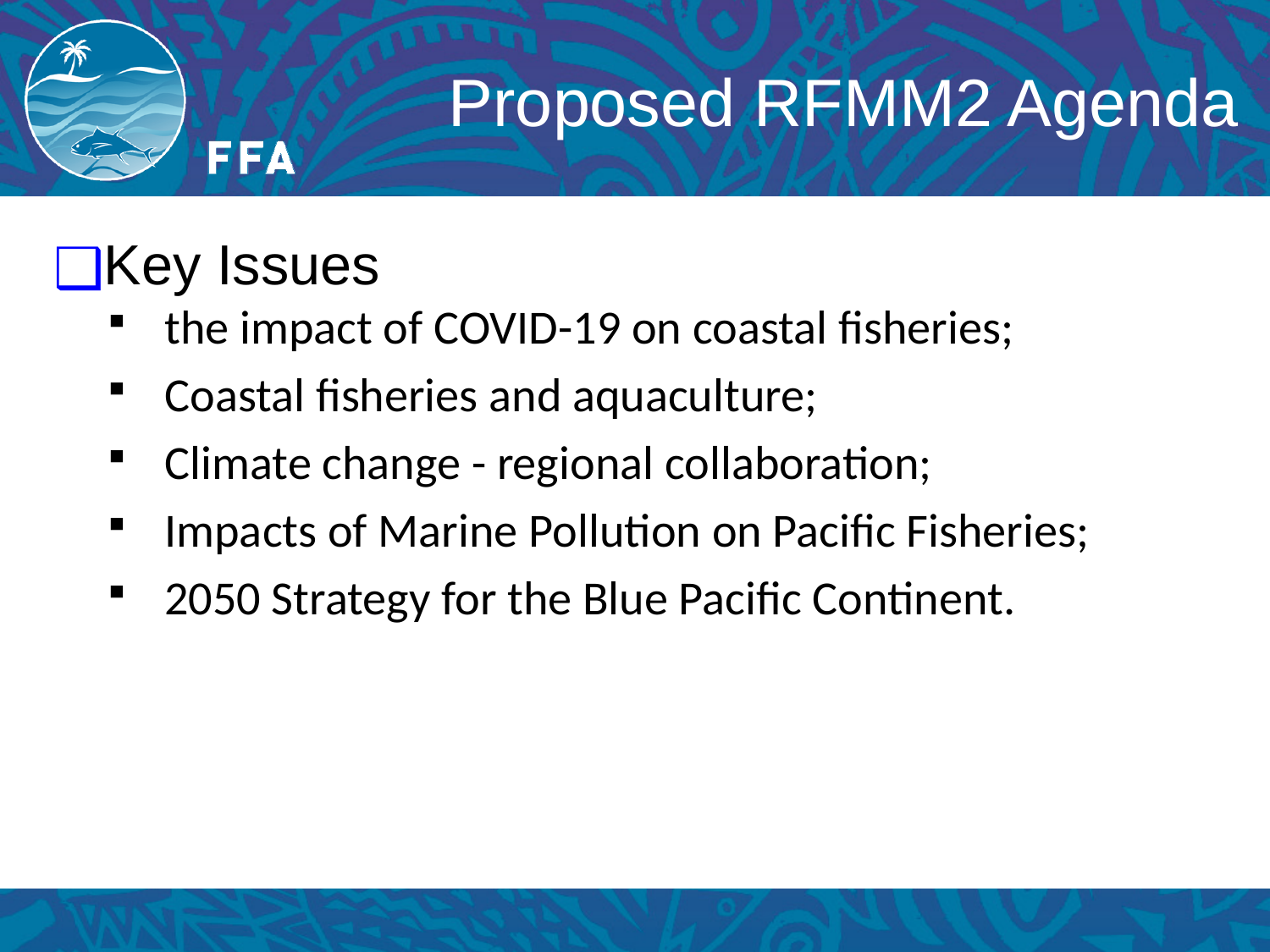

# Proposed RFMM2 Agenda
Key Issues
the impact of COVID-19 on coastal fisheries;
Coastal fisheries and aquaculture;
Climate change - regional collaboration;
Impacts of Marine Pollution on Pacific Fisheries;
2050 Strategy for the Blue Pacific Continent.